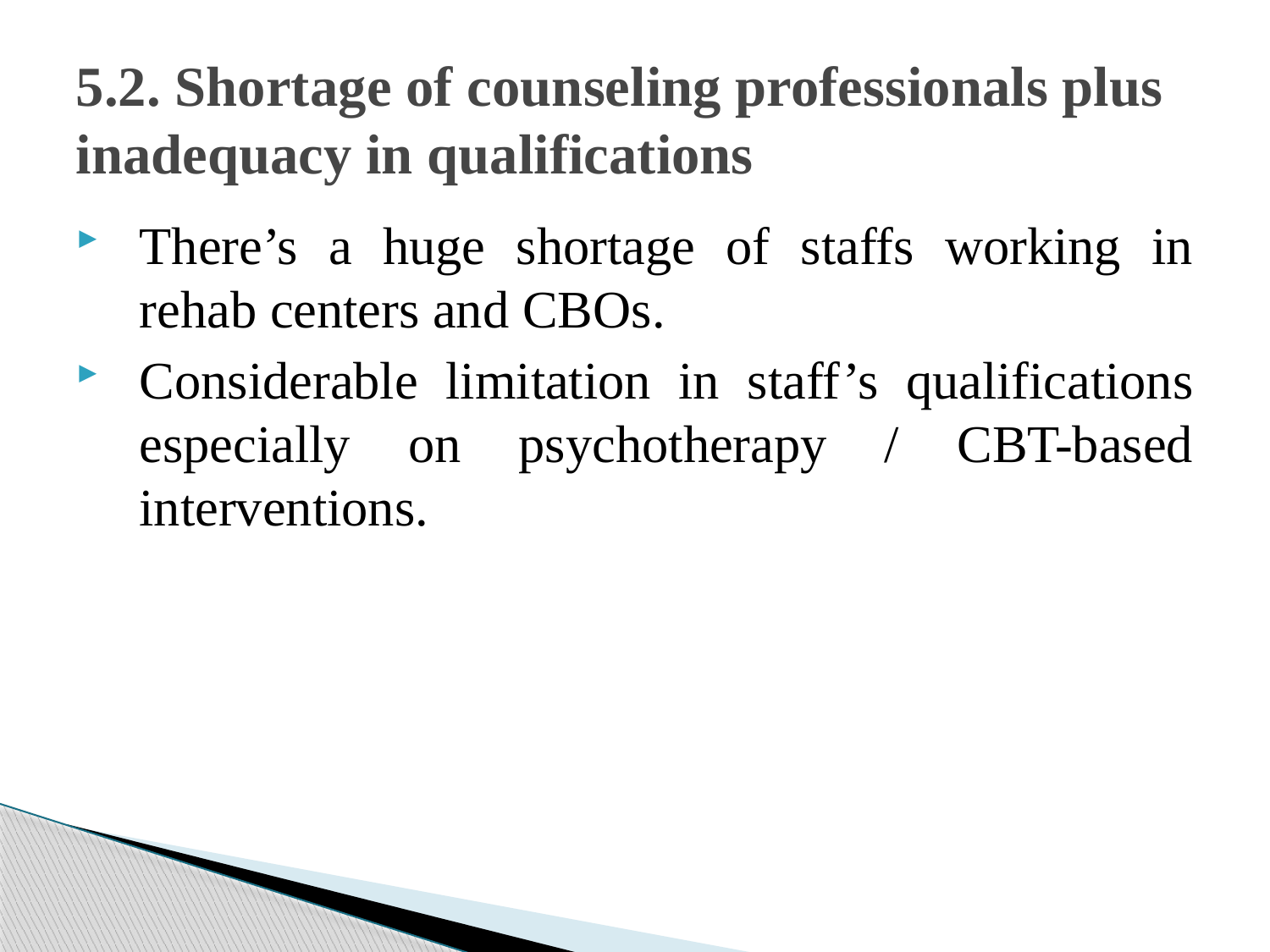

# 5.2. Shortage of counseling professionals plus inadequacy in qualifications
There’s a huge shortage of staffs working in rehab centers and CBOs.
Considerable limitation in staff’s qualifications especially on psychotherapy / CBT-based interventions.